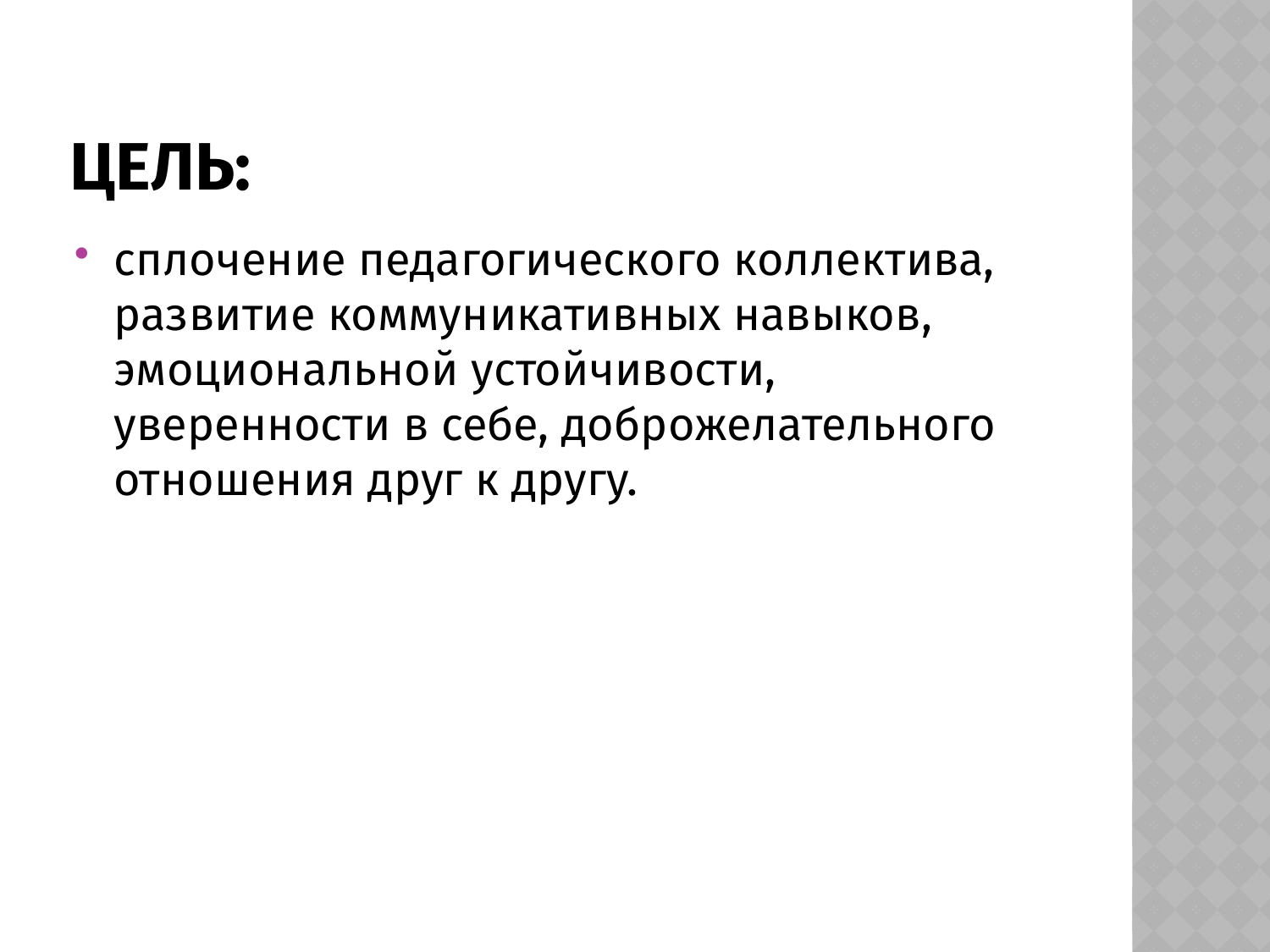

# Цель:
сплочение педагогического коллектива, развитие коммуникативных навыков, эмоциональной устойчивости, уверенности в себе, доброжелательного отношения друг к другу.